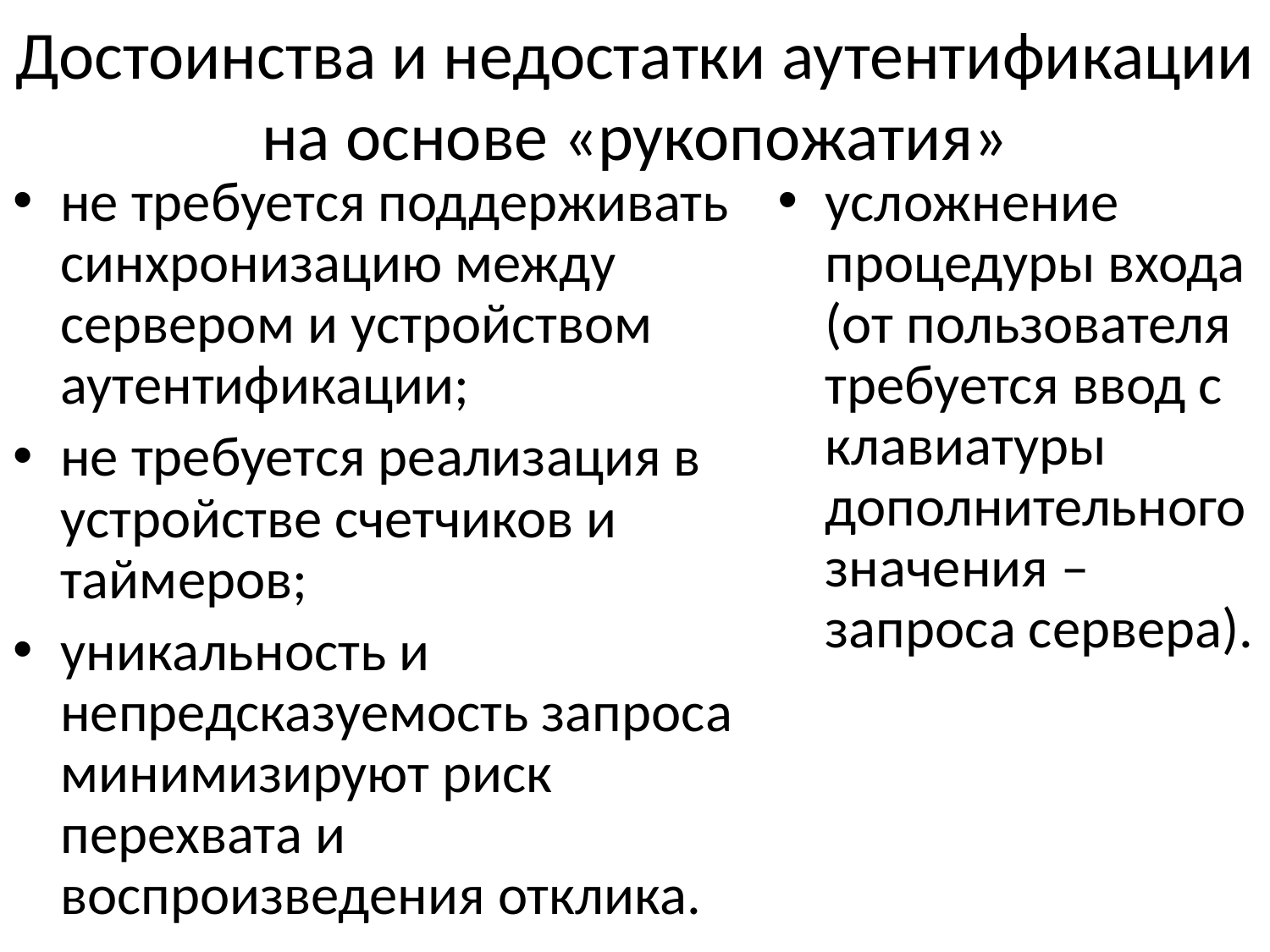

# Достоинства и недостатки аутентификации на основе «рукопожатия»
не требуется поддерживать синхронизацию между сервером и устройством аутентификации;
не требуется реализация в устройстве счетчиков и таймеров;
уникальность и непредсказуемость запроса минимизируют риск перехвата и воспроизведения отклика.
усложнение процедуры входа (от пользователя требуется ввод с клавиатуры дополнительного значения – запроса сервера).